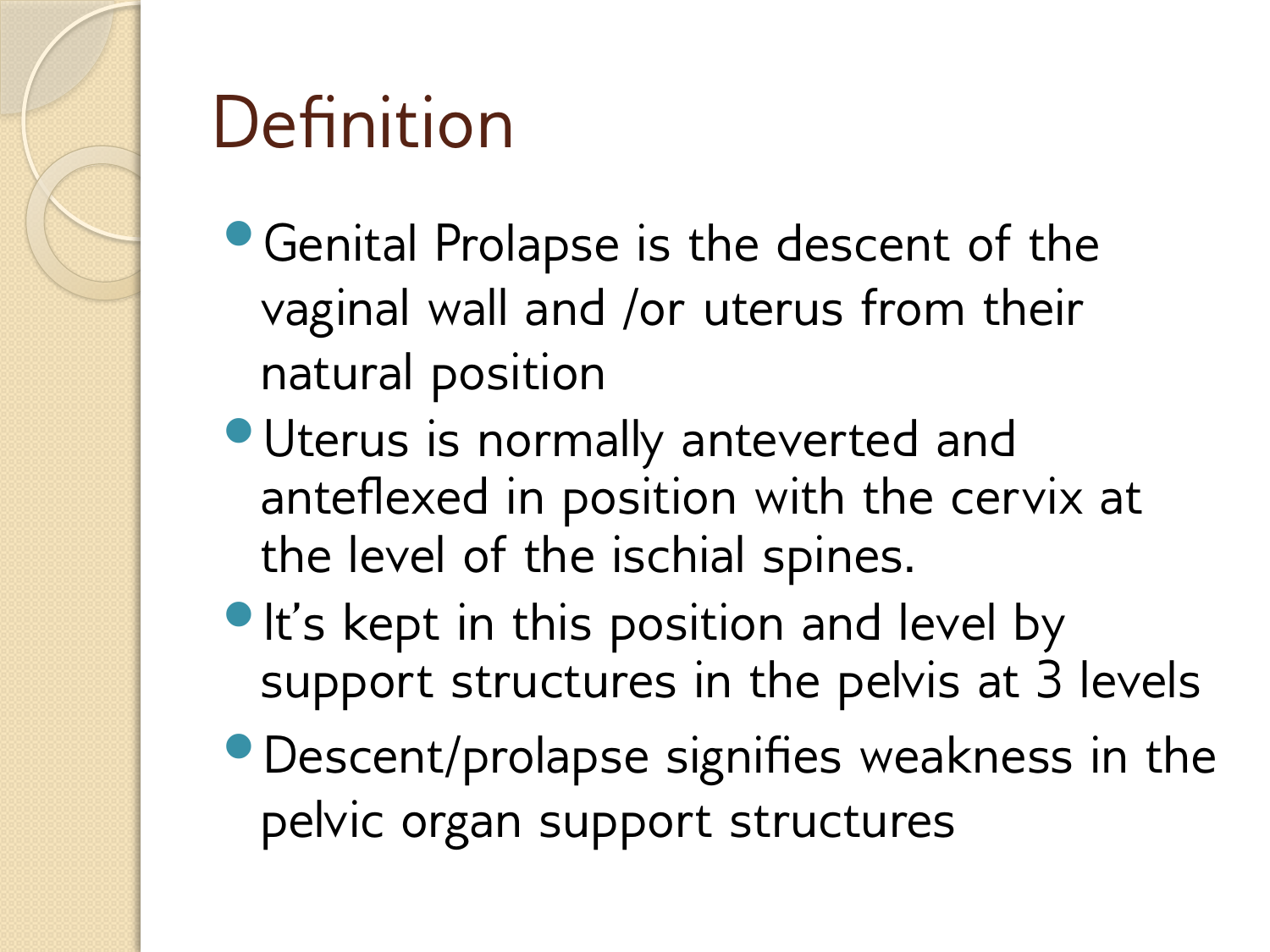

# Definition
Genital Prolapse is the descent of the vaginal wall and /or uterus from their natural position
Uterus is normally anteverted and anteflexed in position with the cervix at the level of the ischial spines.
It’s kept in this position and level by support structures in the pelvis at 3 levels
Descent/prolapse signifies weakness in the pelvic organ support structures